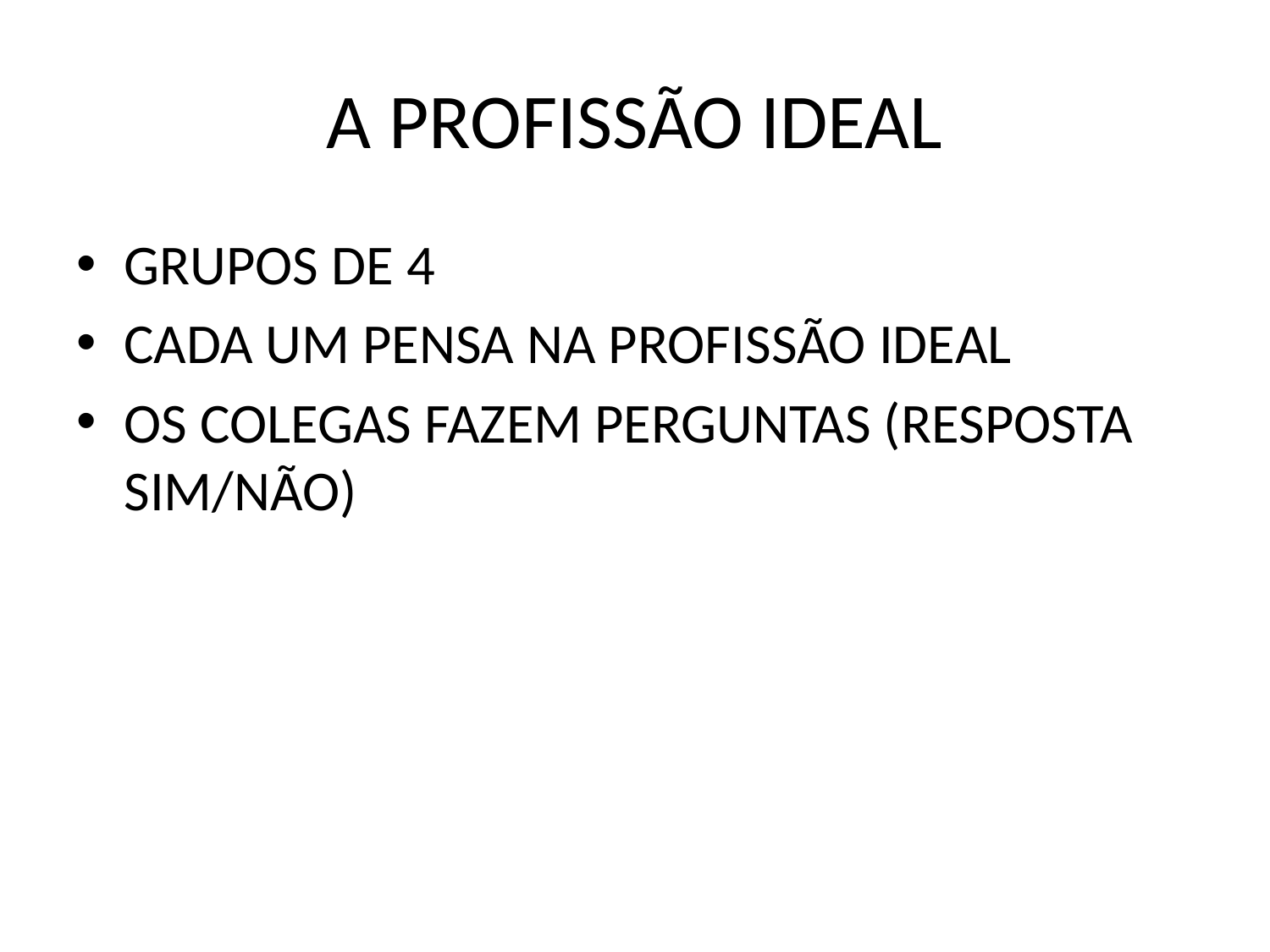

# A PROFISSÃO IDEAL
GRUPOS DE 4
CADA UM PENSA NA PROFISSÃO IDEAL
OS COLEGAS FAZEM PERGUNTAS (RESPOSTA SIM/NÃO)